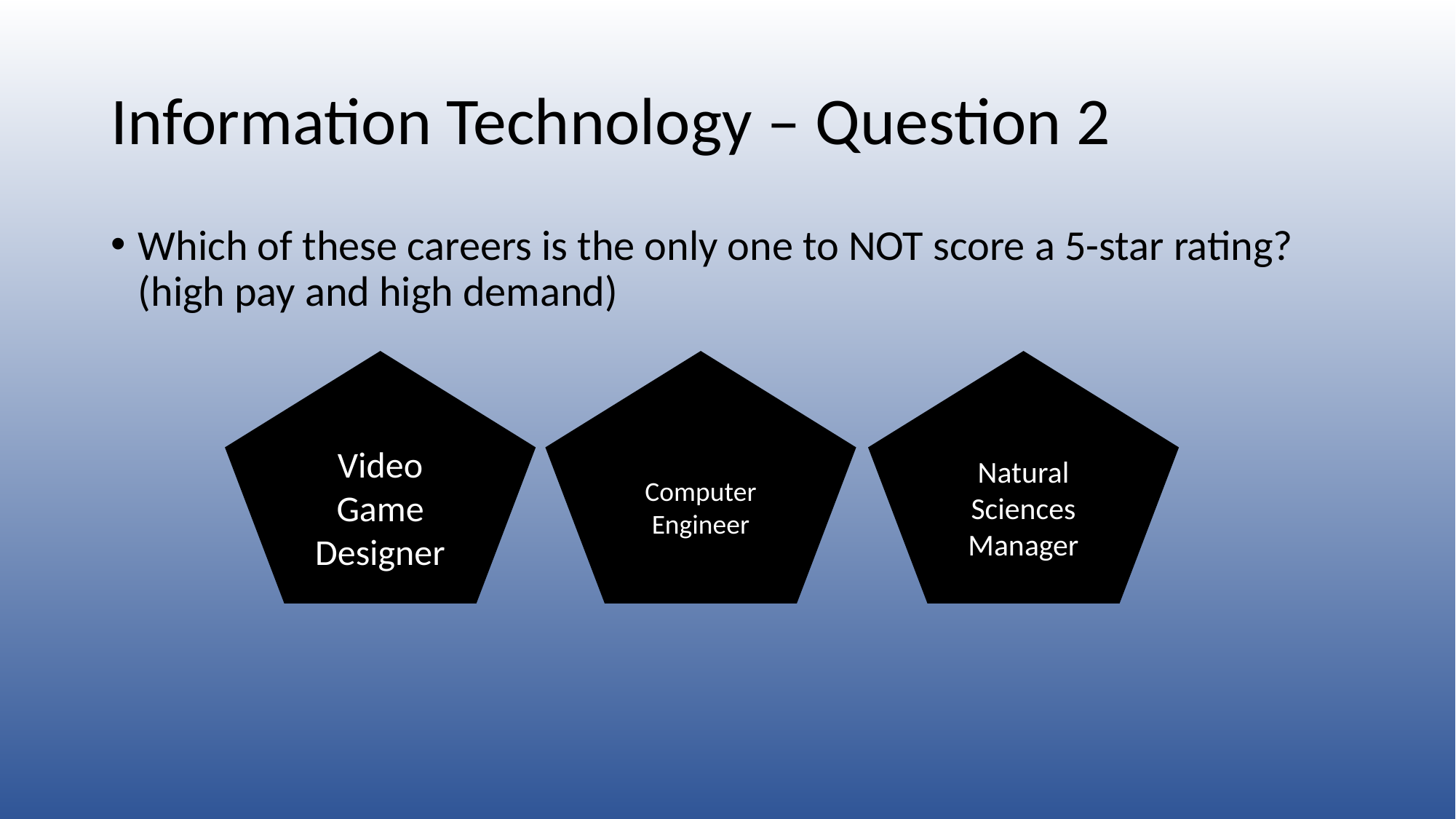

# Information Technology – Question 2
Which of these careers is the only one to NOT score a 5-star rating? (high pay and high demand)
Video Game Designer
Computer Engineer
Natural Sciences Manager